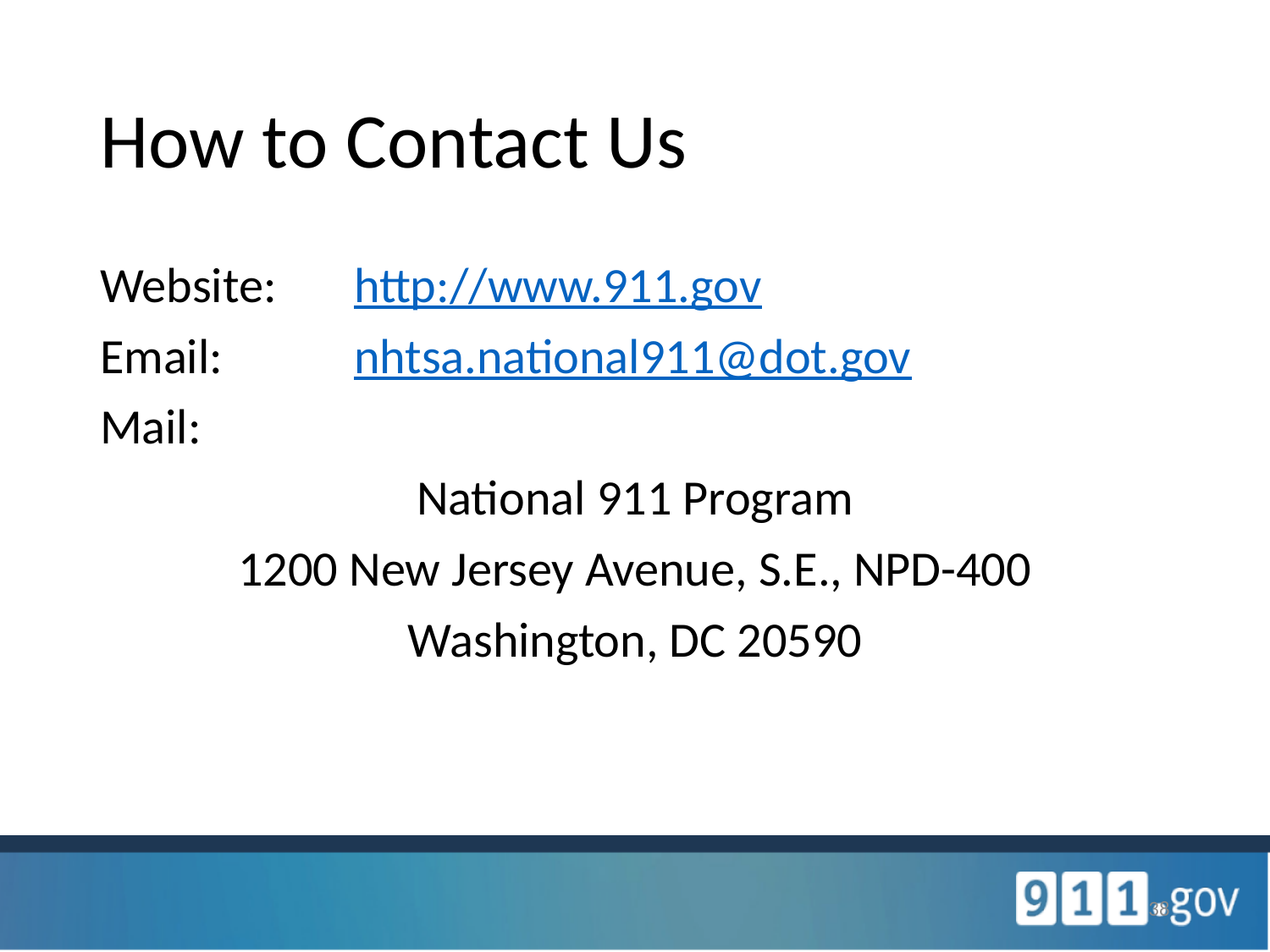

# How to Contact Us
Website: 	http://www.911.gov
Email:		nhtsa.national911@dot.gov
Mail:
National 911 Program
1200 New Jersey Avenue, S.E., NPD-400
Washington, DC 20590

38